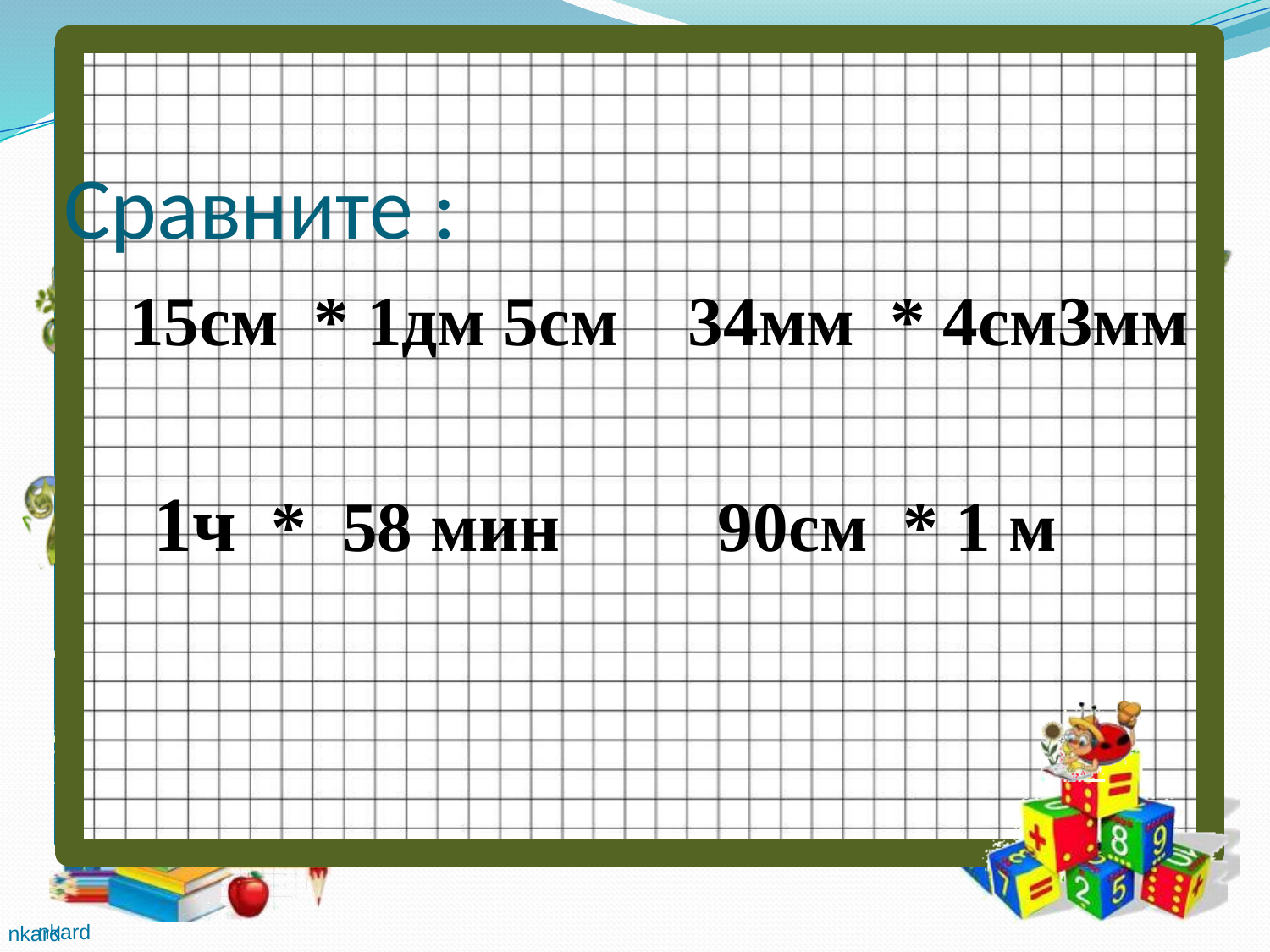

# Сравните :
   15см  * 1дм 5см    34мм  * 4см3мм

    1ч  *  58 мин         90см  * 1 м